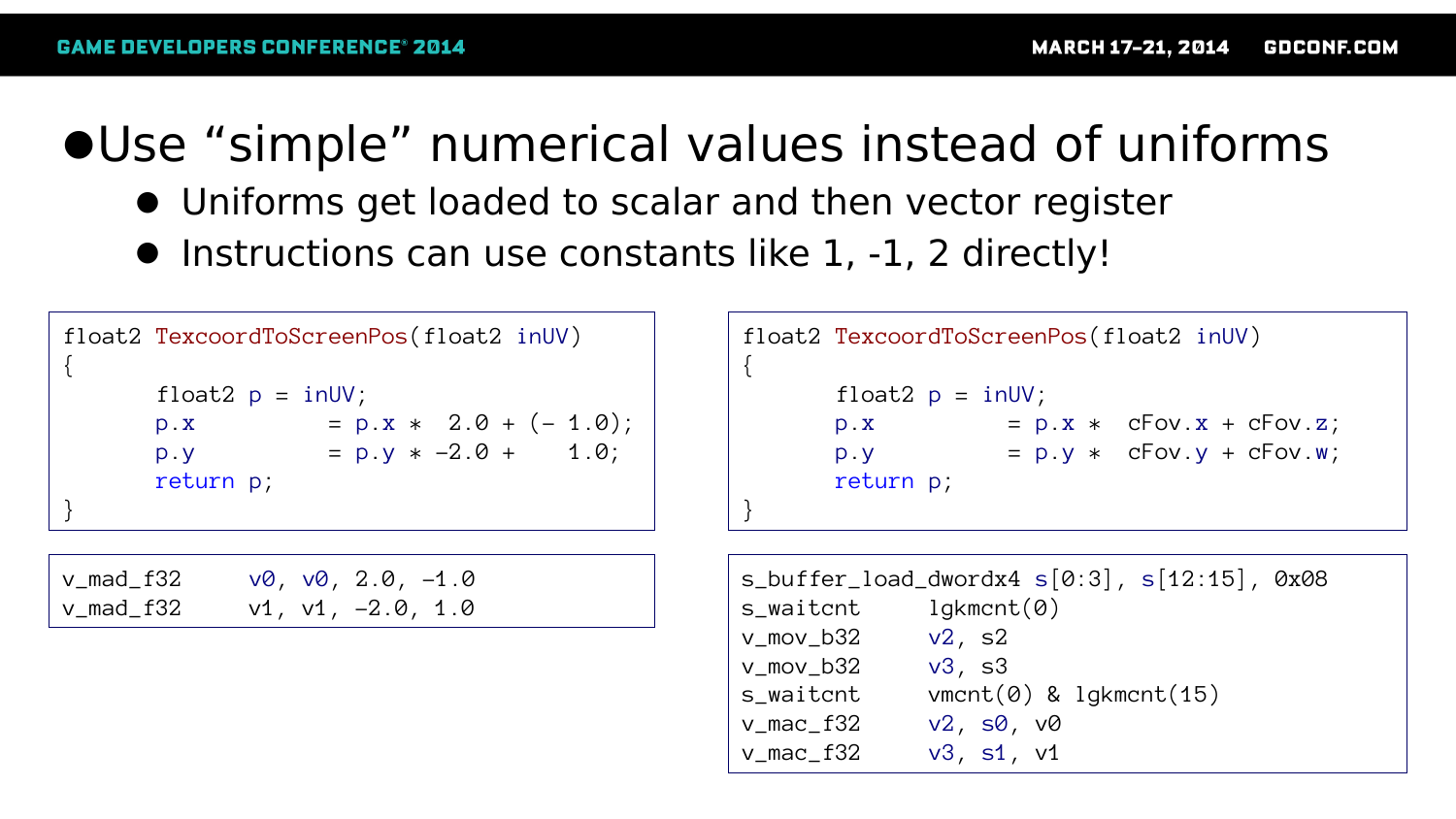

Use “simple” numerical values instead of uniforms
Uniforms get loaded to scalar and then vector register
Instructions can use constants like 1, -1, 2 directly!
float2 TexcoordToScreenPos(float2 inUV)
{
       float2 p = inUV;
       p.x          = p.x *  2.0 + (- 1.0);
       p.y          = p.y * -2.0 +    1.0;
       return p;
}
float2 TexcoordToScreenPos(float2 inUV)
{
       float2 p = inUV;
       p.x          = p.x *  cFov.x + cFov.z;
       p.y          = p.y *  cFov.y + cFov.w;
       return p;
}
v_mad_f32     v0, v0, 2.0, -1.0
v_mad_f32     v1, v1, -2.0, 1.0
s_buffer_load_dwordx4 s[0:3], s[12:15], 0x08
s_waitcnt     lgkmcnt(0)
v_mov_b32     v2, s2
v_mov_b32     v3, s3
s_waitcnt     vmcnt(0) & lgkmcnt(15)
v_mac_f32     v2, s0, v0
v_mac_f32     v3, s1, v1